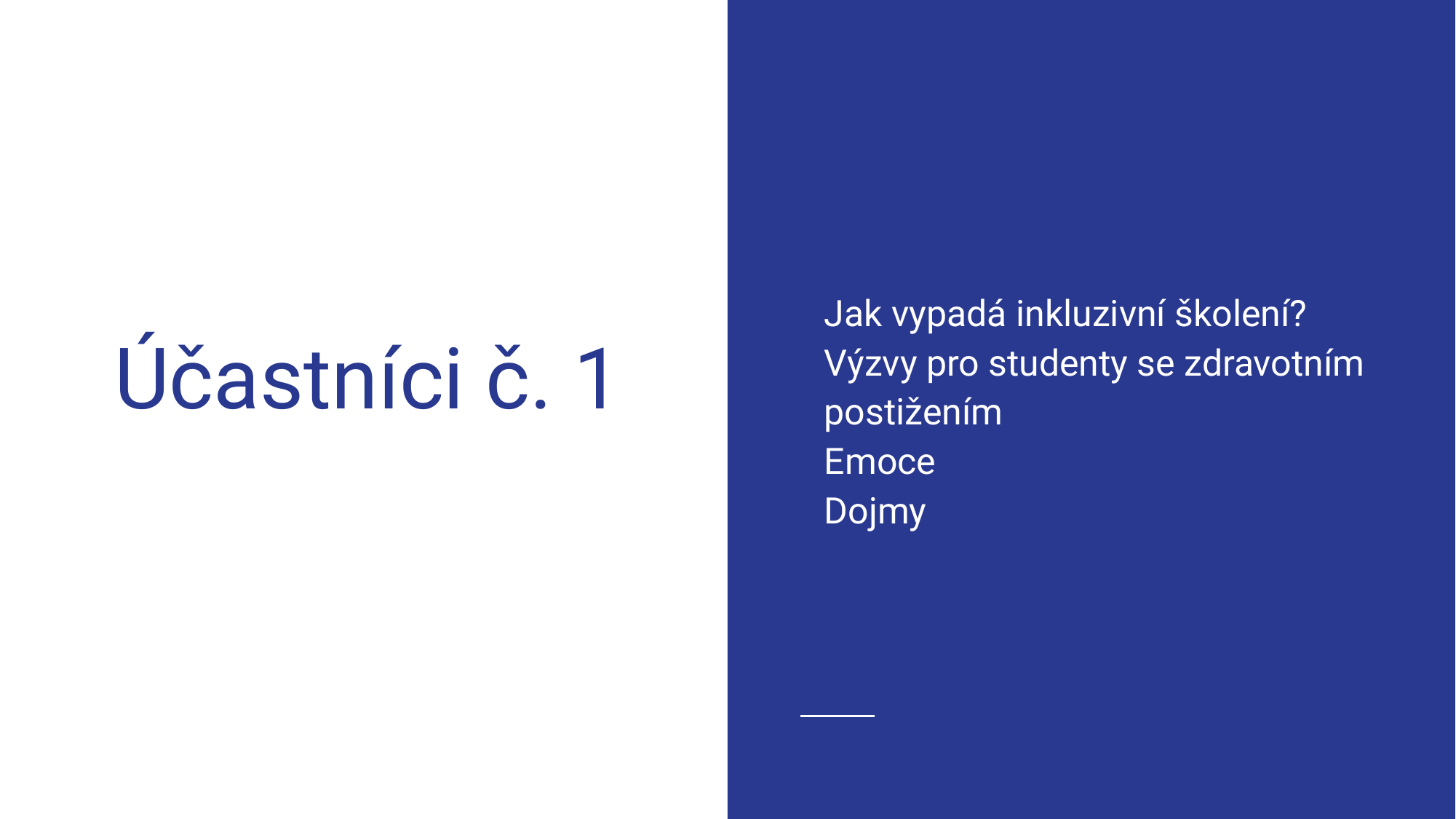

Jak vypadá inkluzivní školení?
Výzvy pro studenty se zdravotním postižením
Emoce
Dojmy
# Účastníci č. 1